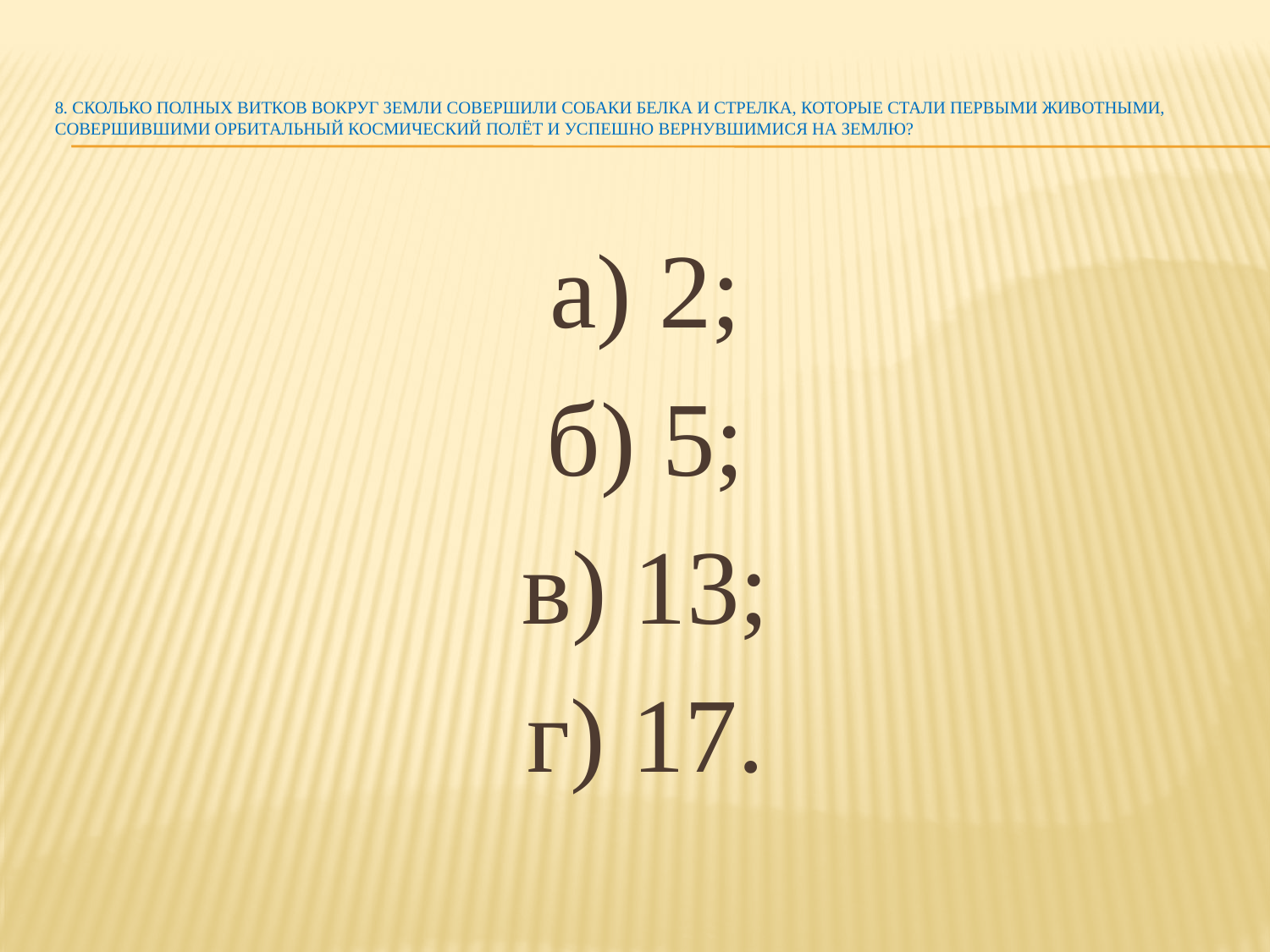

# 8. Сколько полных витков вокруг Земли совершили собаки Белка и Стрелка, которые стали первыми животными, совершившими орбитальный космический полёт и успешно вернувшимися на Землю?
а) 2;
б) 5;
в) 13;
г) 17.